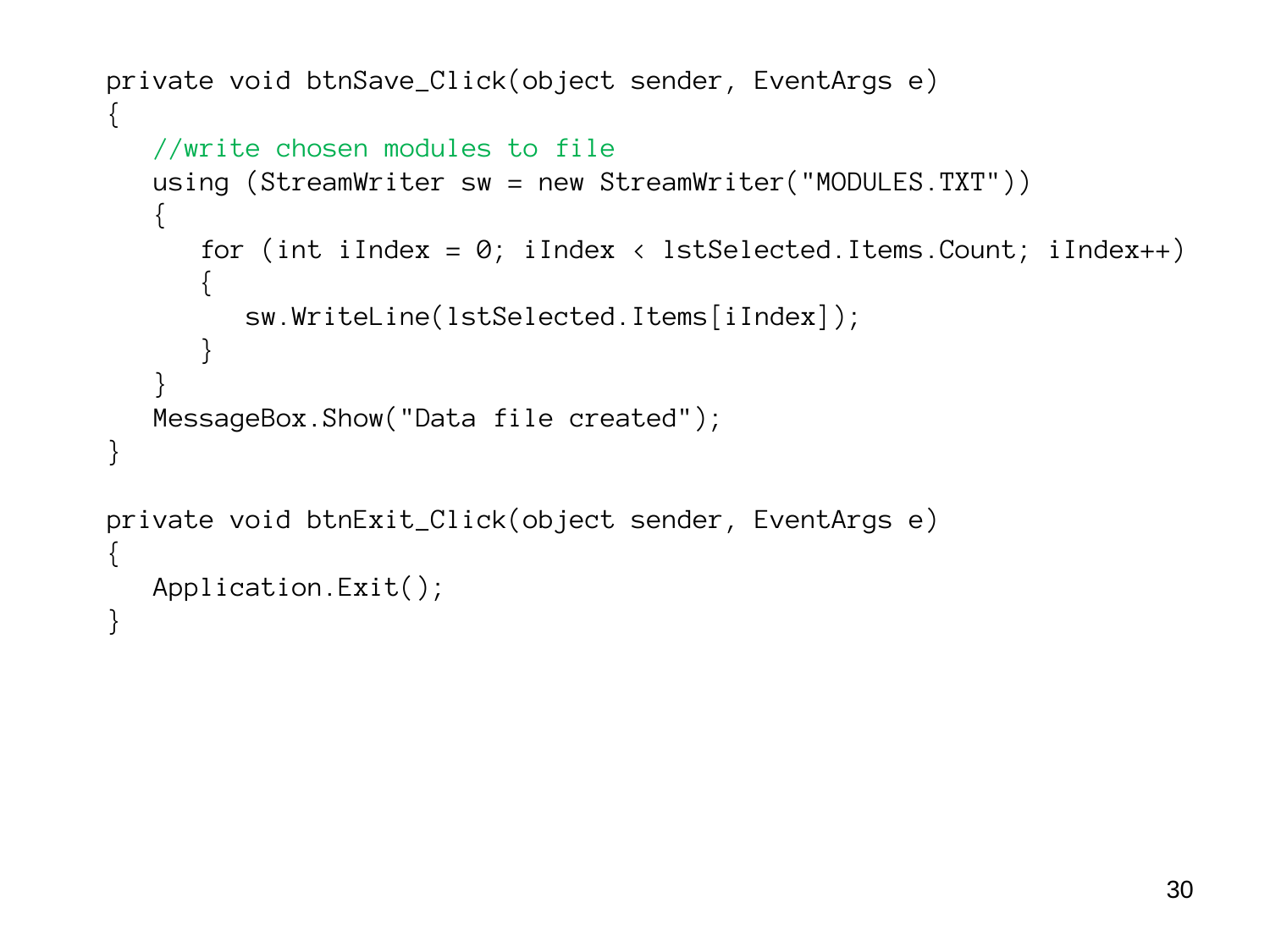

private void btnSave_Click(object sender, EventArgs e)
{
   //write chosen modules to file
   using (StreamWriter sw = new StreamWriter("MODULES.TXT"))
   {
      for (int iIndex = 0; iIndex < lstSelected.Items.Count; iIndex++)
      {
         sw.WriteLine(lstSelected.Items[iIndex]);
      }
   }
   MessageBox.Show("Data file created");
}

private void btnExit_Click(object sender, EventArgs e)
{
   Application.Exit();
}
30